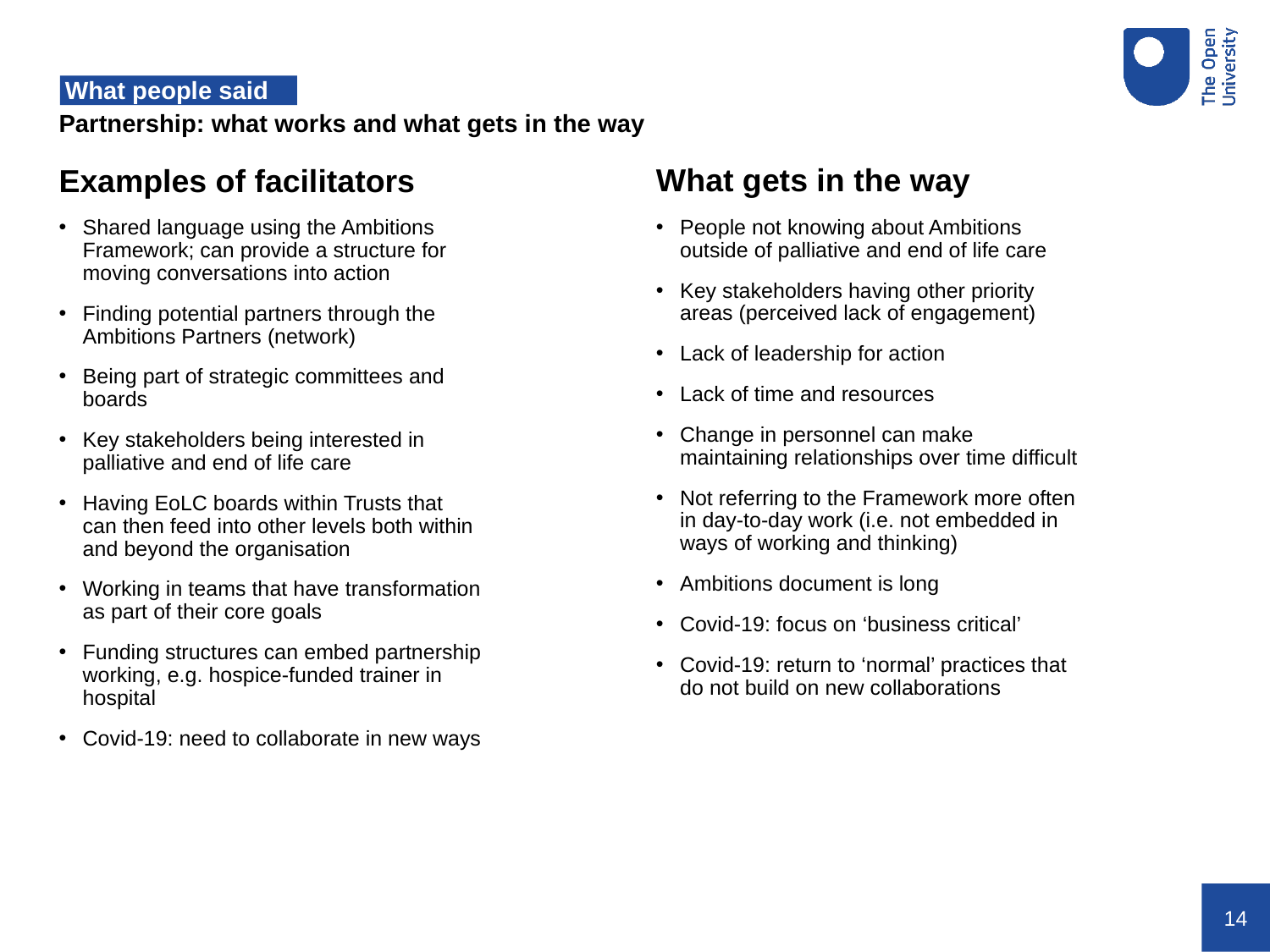

# What people said
Partnership: what works and what gets in the way
Examples of facilitators
Shared language using the Ambitions Framework; can provide a structure for moving conversations into action
Finding potential partners through the Ambitions Partners (network)
Being part of strategic committees and boards
Key stakeholders being interested in palliative and end of life care
Having EoLC boards within Trusts that can then feed into other levels both within and beyond the organisation
Working in teams that have transformation as part of their core goals
Funding structures can embed partnership working, e.g. hospice-funded trainer in hospital
Covid-19: need to collaborate in new ways

What gets in the way
People not knowing about Ambitions outside of palliative and end of life care
Key stakeholders having other priority areas (perceived lack of engagement)
Lack of leadership for action
Lack of time and resources
Change in personnel can make maintaining relationships over time difficult
Not referring to the Framework more often in day-to-day work (i.e. not embedded in ways of working and thinking)
Ambitions document is long
Covid-19: focus on ‘business critical’
Covid-19: return to ‘normal’ practices that do not build on new collaborations